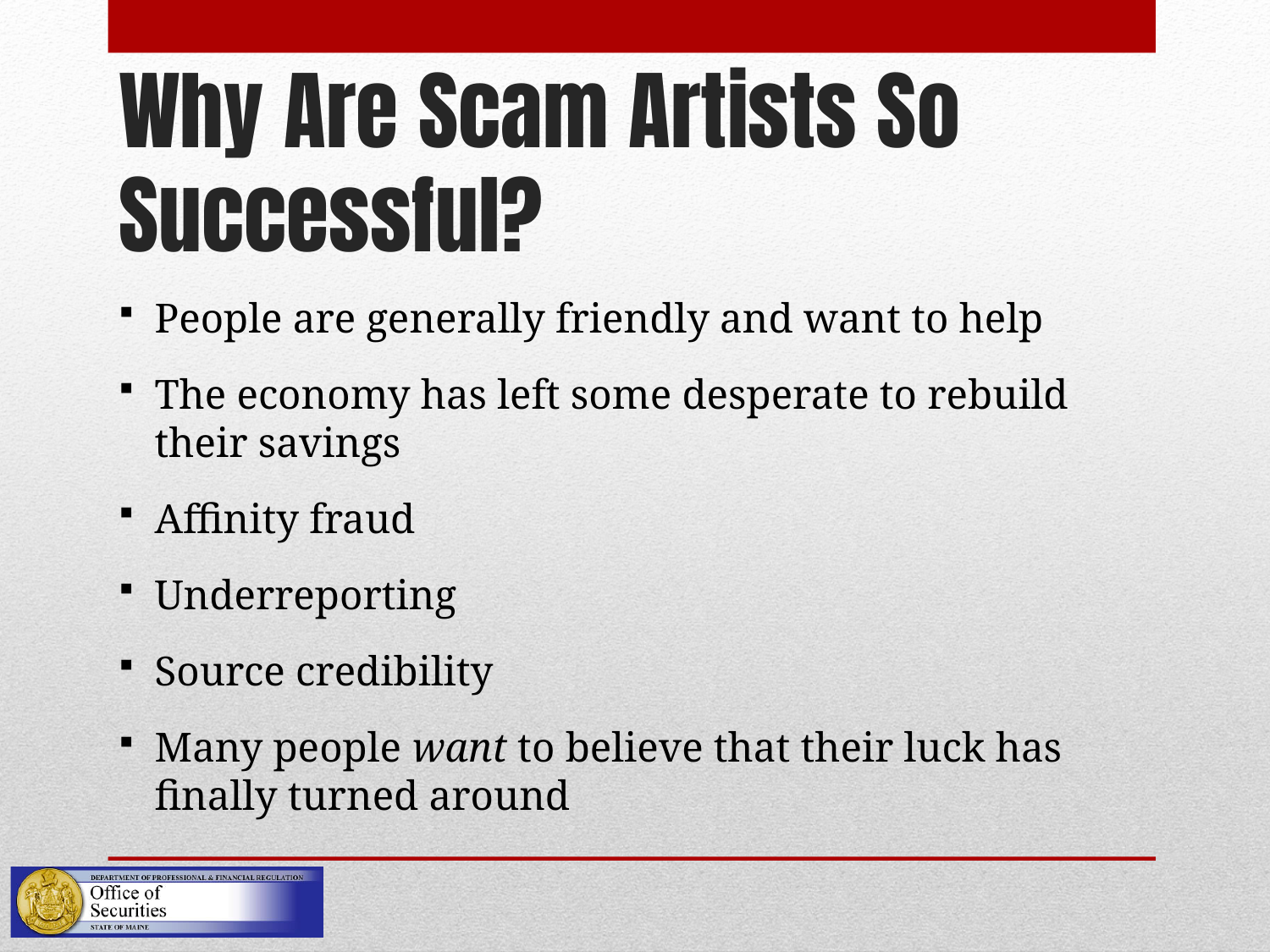

# Why Are Scam Artists So Successful?
People are generally friendly and want to help
The economy has left some desperate to rebuild their savings
Affinity fraud
Underreporting
Source credibility
Many people want to believe that their luck has finally turned around